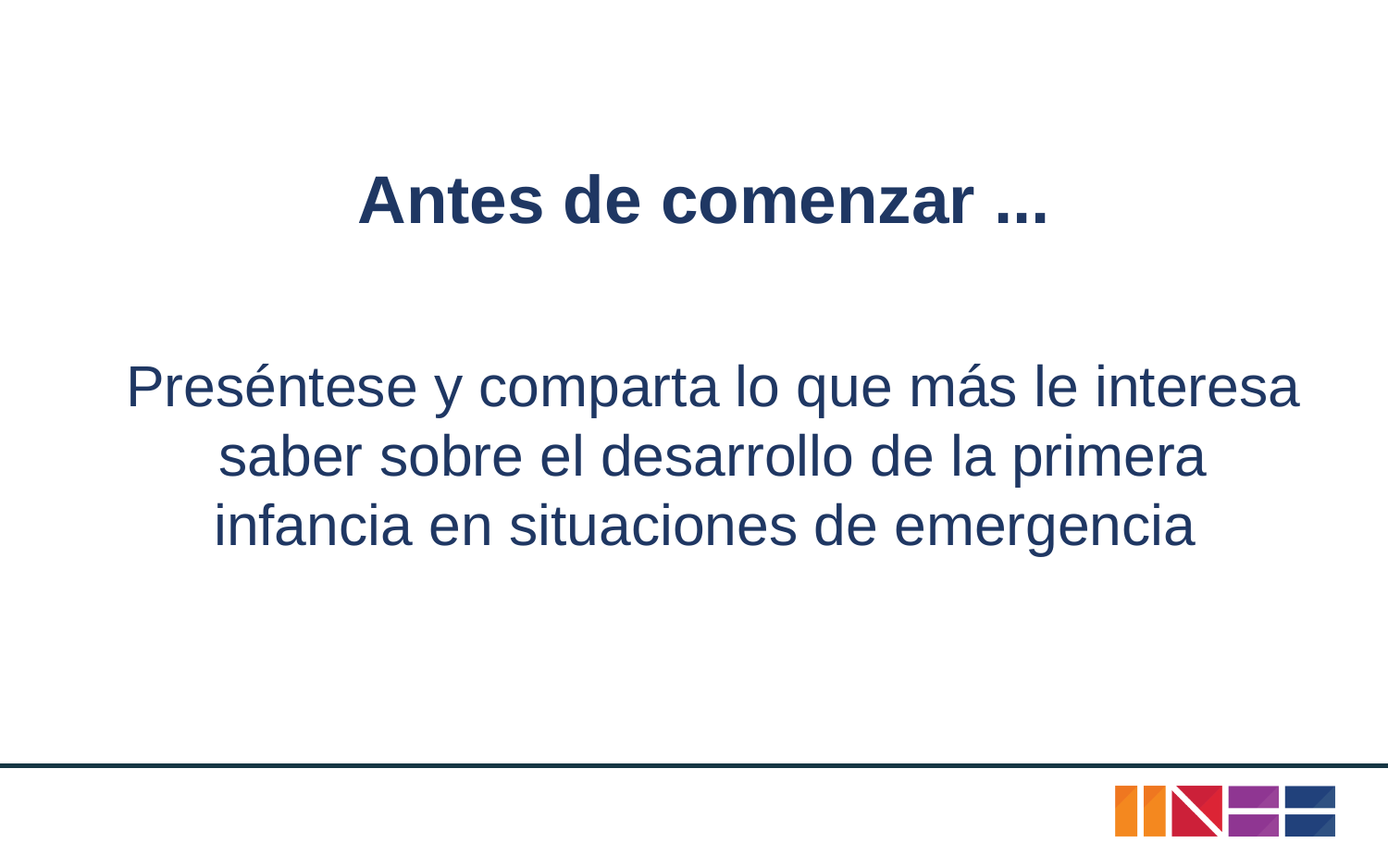

Antes de comenzar ...

Preséntese y comparta lo que más le interesa saber sobre el desarrollo de la primera infancia en situaciones de emergencia